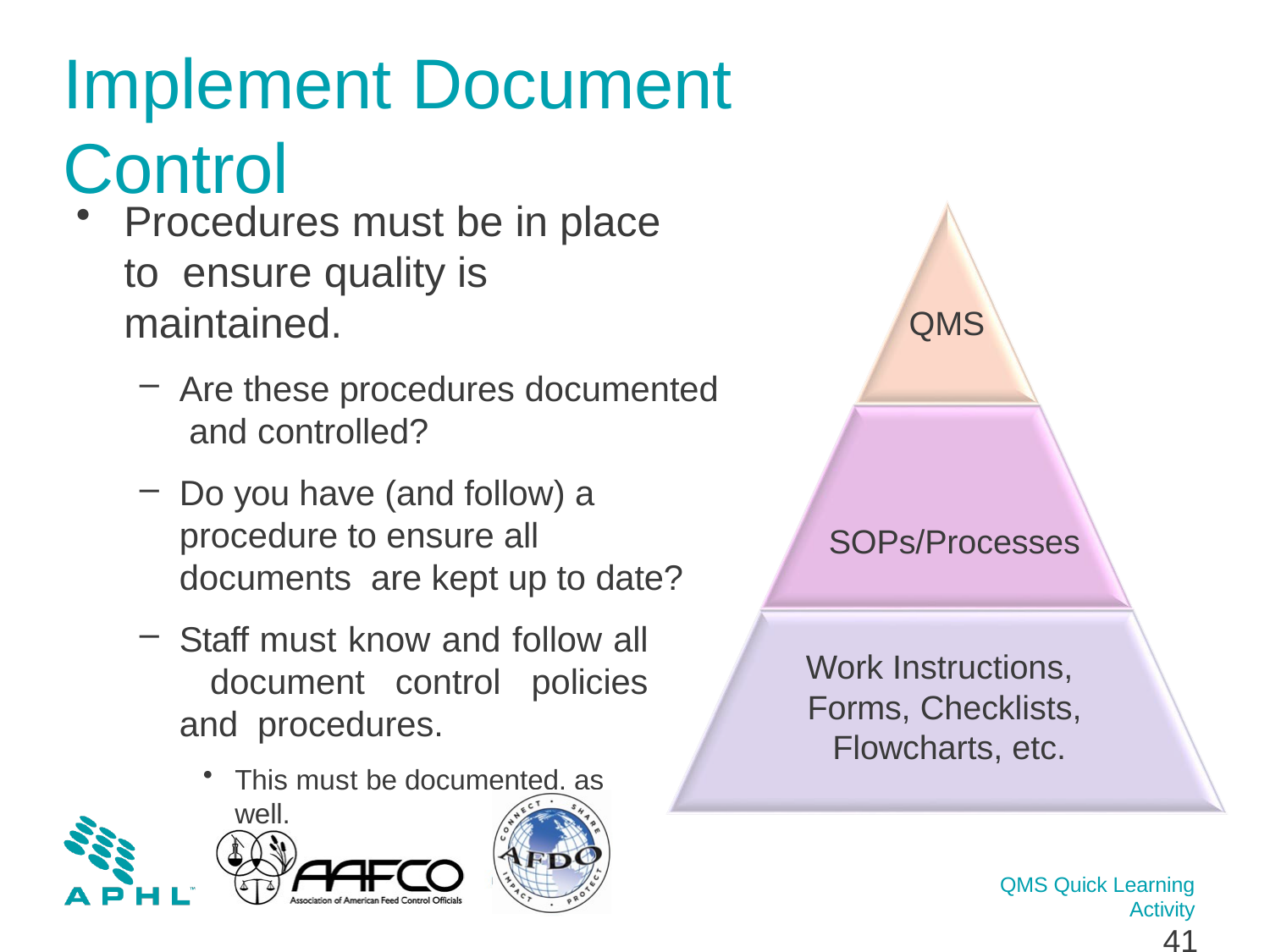

# Implement Document Control
Procedures must be in place to  ensure quality is maintained.
Are these procedures documented  and controlled?
Do you have (and follow) a  procedure to ensure all documents  are kept up to date?
Staff must know and follow all  document control policies and  procedures.
This must be documented, as well.

QMS

SOPs/Processes

Work Instructions,  Forms, Checklists,  Flowcharts, etc.

QMS Quick Learning Activity
41